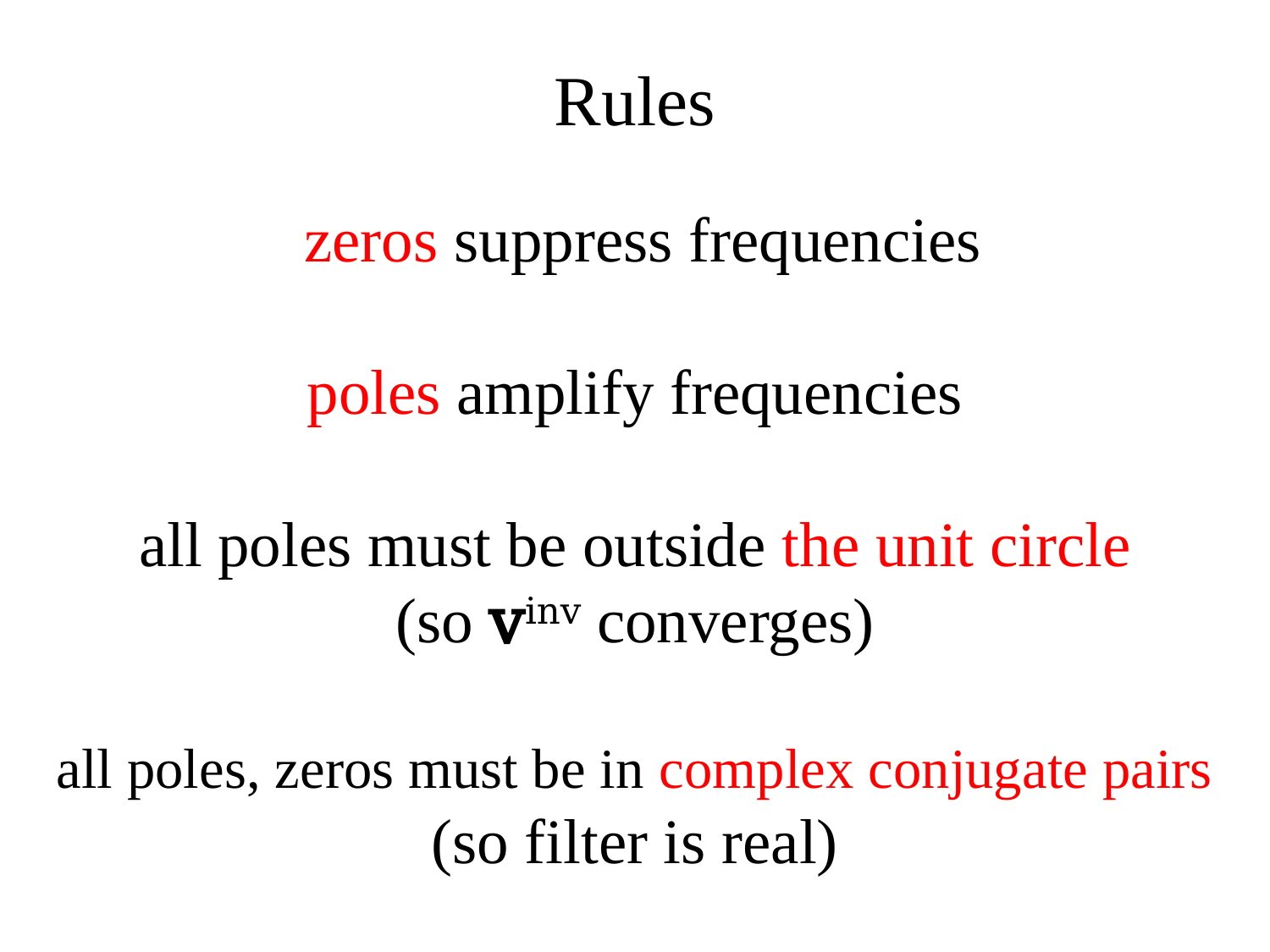

# Rules zeros suppress frequencies poles amplify frequencies all poles must be outside the unit circle (so vinv converges) all poles, zeros must be in complex conjugate pairs (so filter is real)